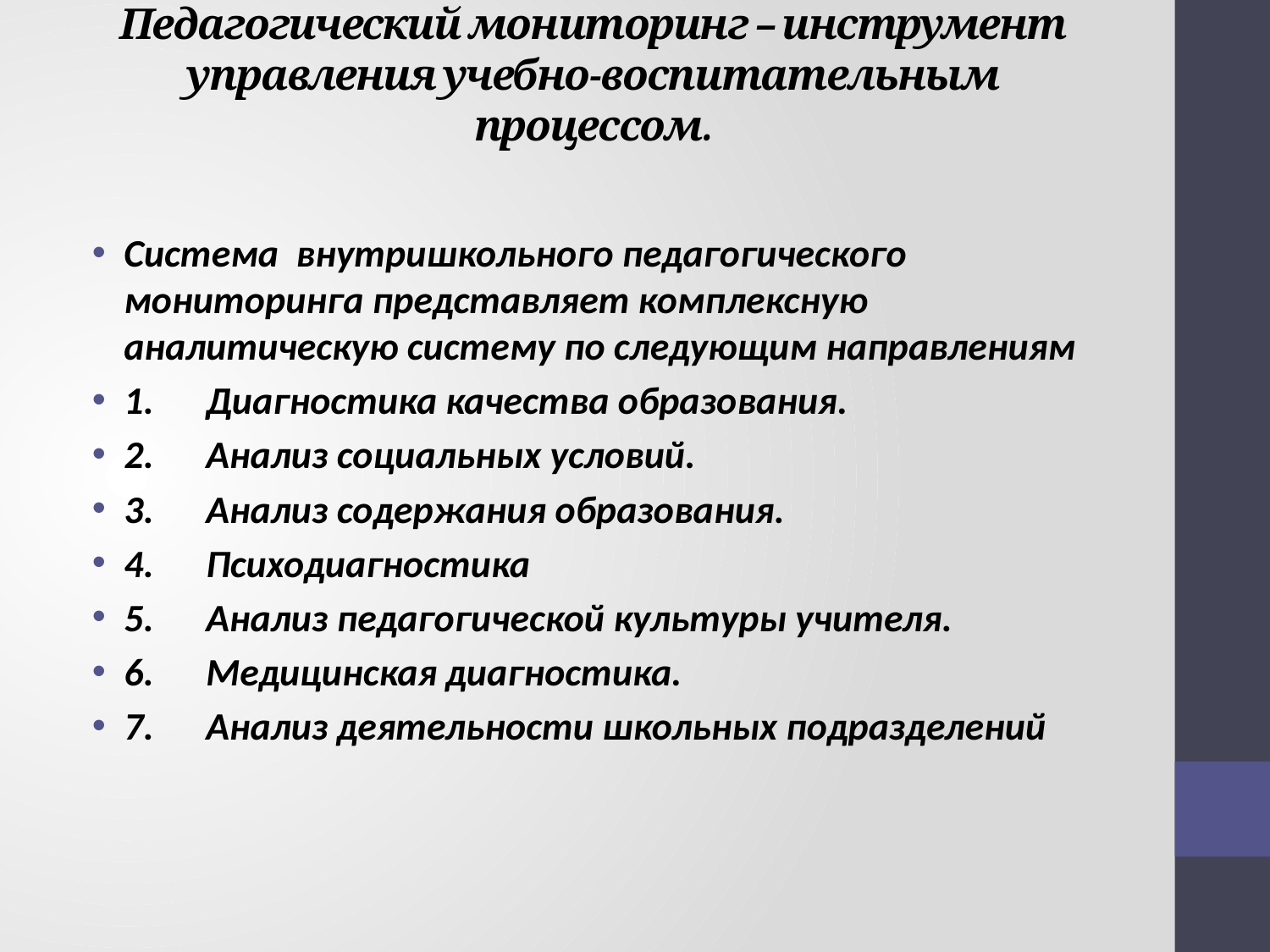

Педагогический мониторинг – инструмент управления учебно-воспитательным процессом.
Система  внутришкольного педагогического мониторинга представляет комплексную  аналитическую систему по следующим направлениям
1.      Диагностика качества образования.
2.      Анализ социальных условий.
3.      Анализ содержания образования.
4.      Психодиагностика
5.      Анализ педагогической культуры учителя.
6.      Медицинская диагностика.
7.      Анализ деятельности школьных подразделений